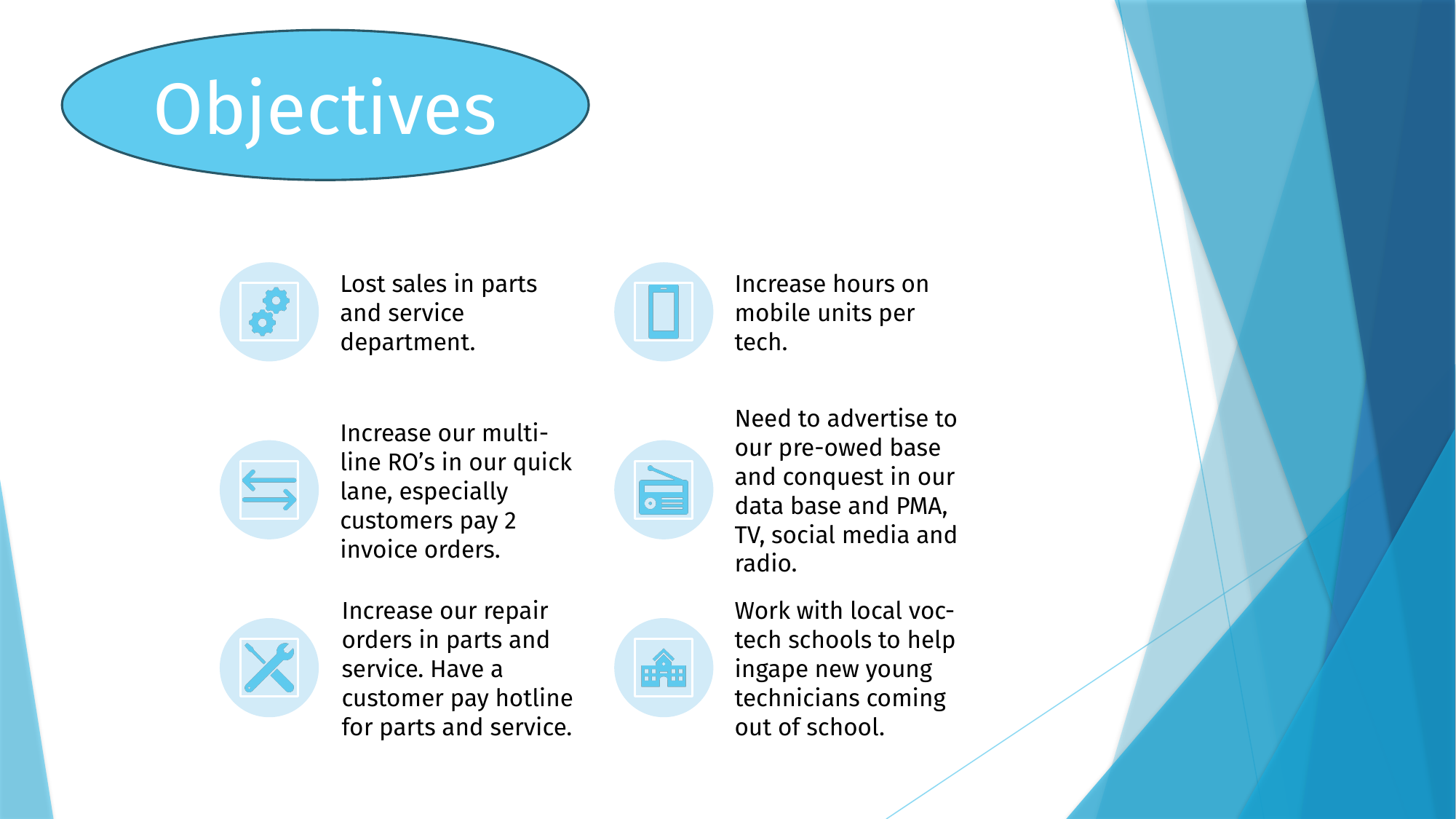

Objectives
Lost sales in parts and service department.
Increase hours on mobile units per tech.
Increase our multi-line RO’s in our quick lane, especially customers pay 2 invoice orders.
Need to advertise to our pre-owed base and conquest in our data base and PMA, TV, social media and radio.
Increase our repair orders in parts and service. Have a customer pay hotline for parts and service.
Work with local voc- tech schools to help ingape new young technicians coming out of school.